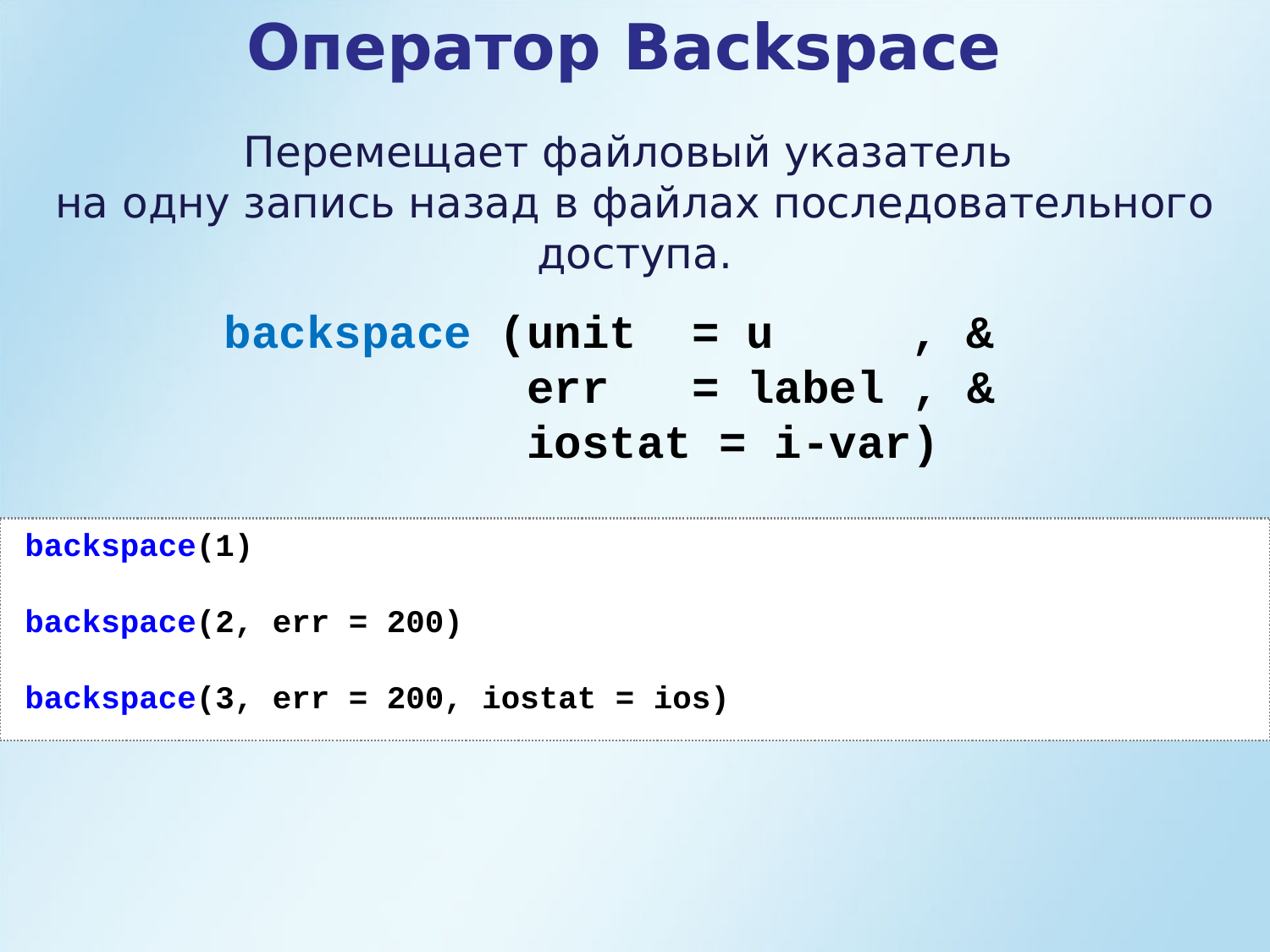

Оператор Backspace
Перемещает файловый указатель
на одну запись назад в файлах последовательного доступа.

backspace (unit  = u     , &
           err   = label , &
           iostat = i-var)
backspace(1)

backspace(2, err = 200)

backspace(3, err = 200, iostat = ios)